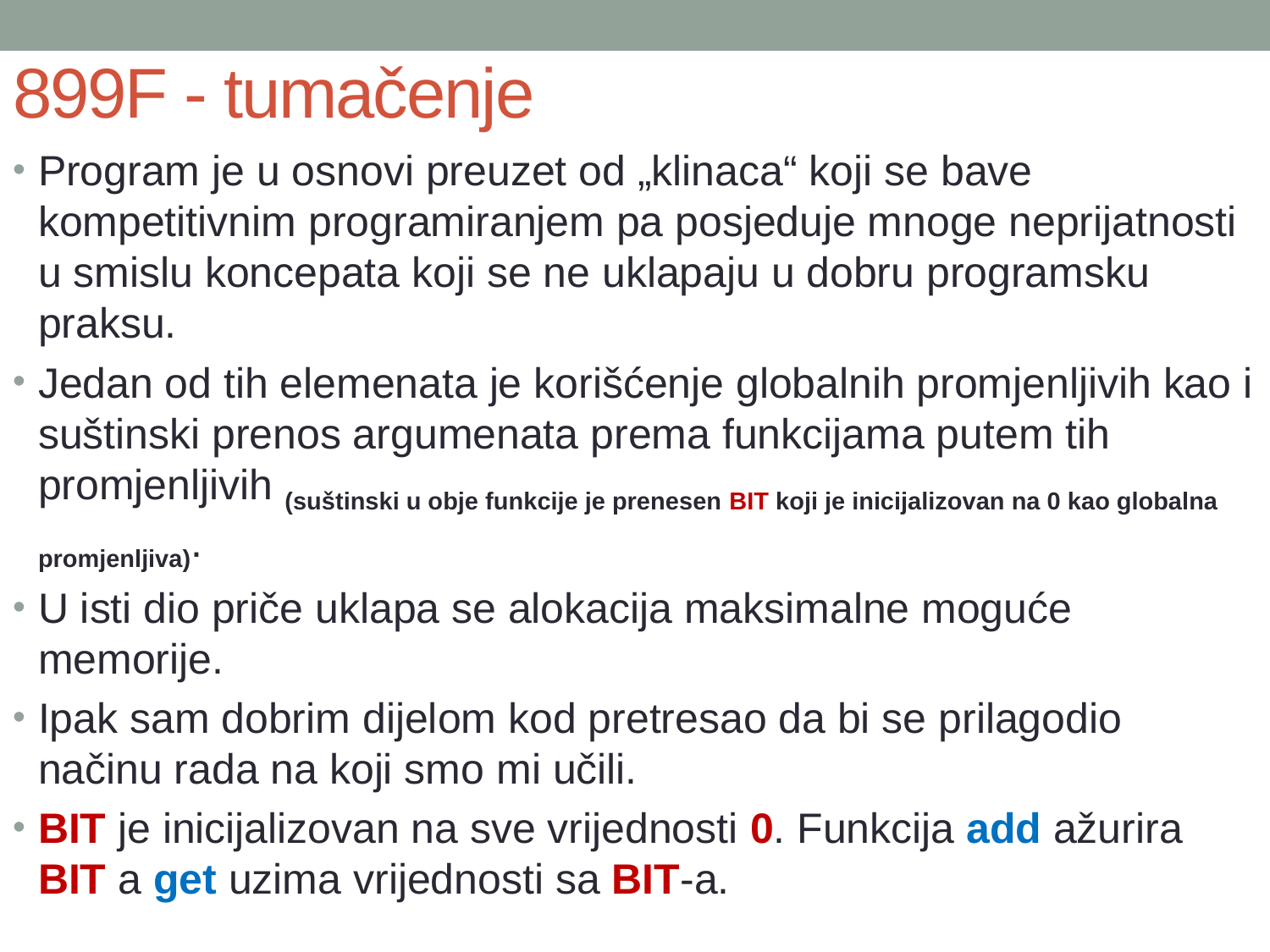

# 899F - tumačenje
Program je u osnovi preuzet od „klinaca“ koji se bave kompetitivnim programiranjem pa posjeduje mnoge neprijatnosti u smislu koncepata koji se ne uklapaju u dobru programsku praksu.
Jedan od tih elemenata je korišćenje globalnih promjenljivih kao i suštinski prenos argumenata prema funkcijama putem tih promjenljivih (suštinski u obje funkcije je prenesen BIT koji je inicijalizovan na 0 kao globalna promjenljiva).
U isti dio priče uklapa se alokacija maksimalne moguće memorije.
Ipak sam dobrim dijelom kod pretresao da bi se prilagodio načinu rada na koji smo mi učili.
BIT je inicijalizovan na sve vrijednosti 0. Funkcija add ažurira BIT a get uzima vrijednosti sa BIT-a.